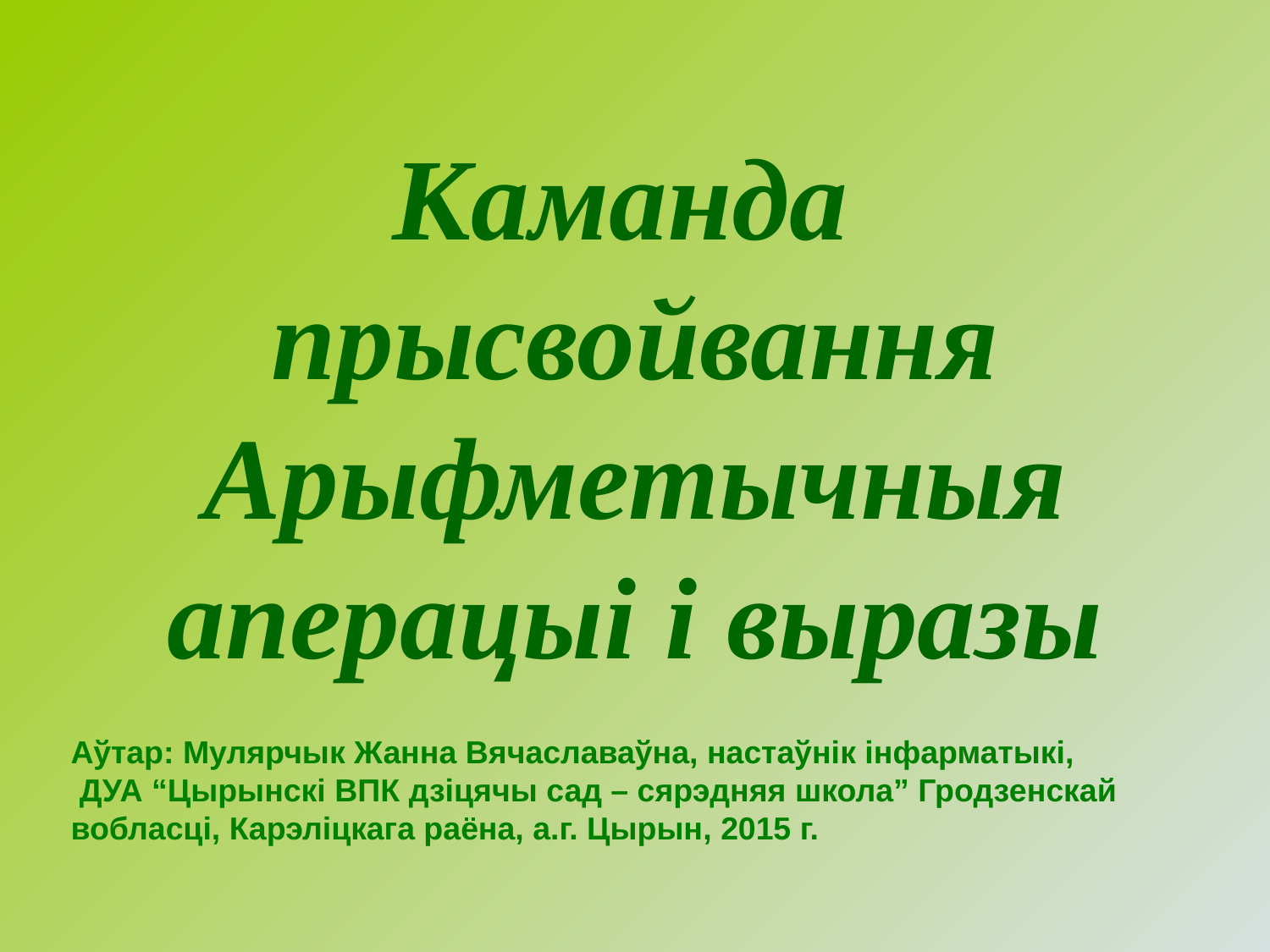

# Каманда  прысвойвання Арыфметычныя аперацыі і выразы
Аўтар: Мулярчык Жанна Вячаславаўна, настаўнік інфарматыкі,
 ДУА “Цырынскі ВПК дзіцячы сад – сярэдняя школа” Гродзенскай вобласці, Карэліцкага раёна, а.г. Цырын, 2015 г.